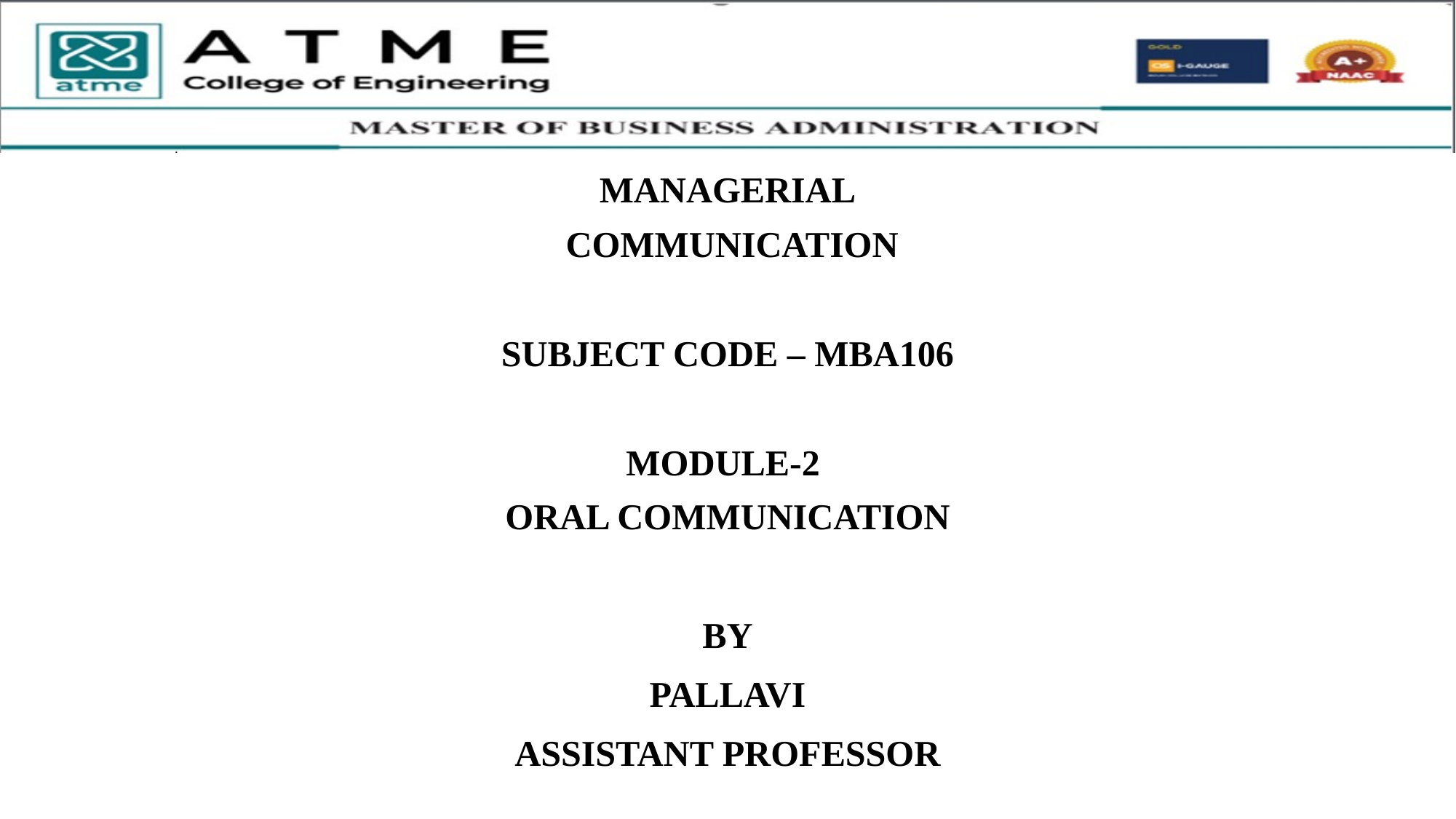

MANAGERIAL
 COMMUNICATION

SUBJECT CODE – MBA106

MODULE-2
ORAL COMMUNICATION

BY
PALLAVI
ASSISTANT PROFESSOR